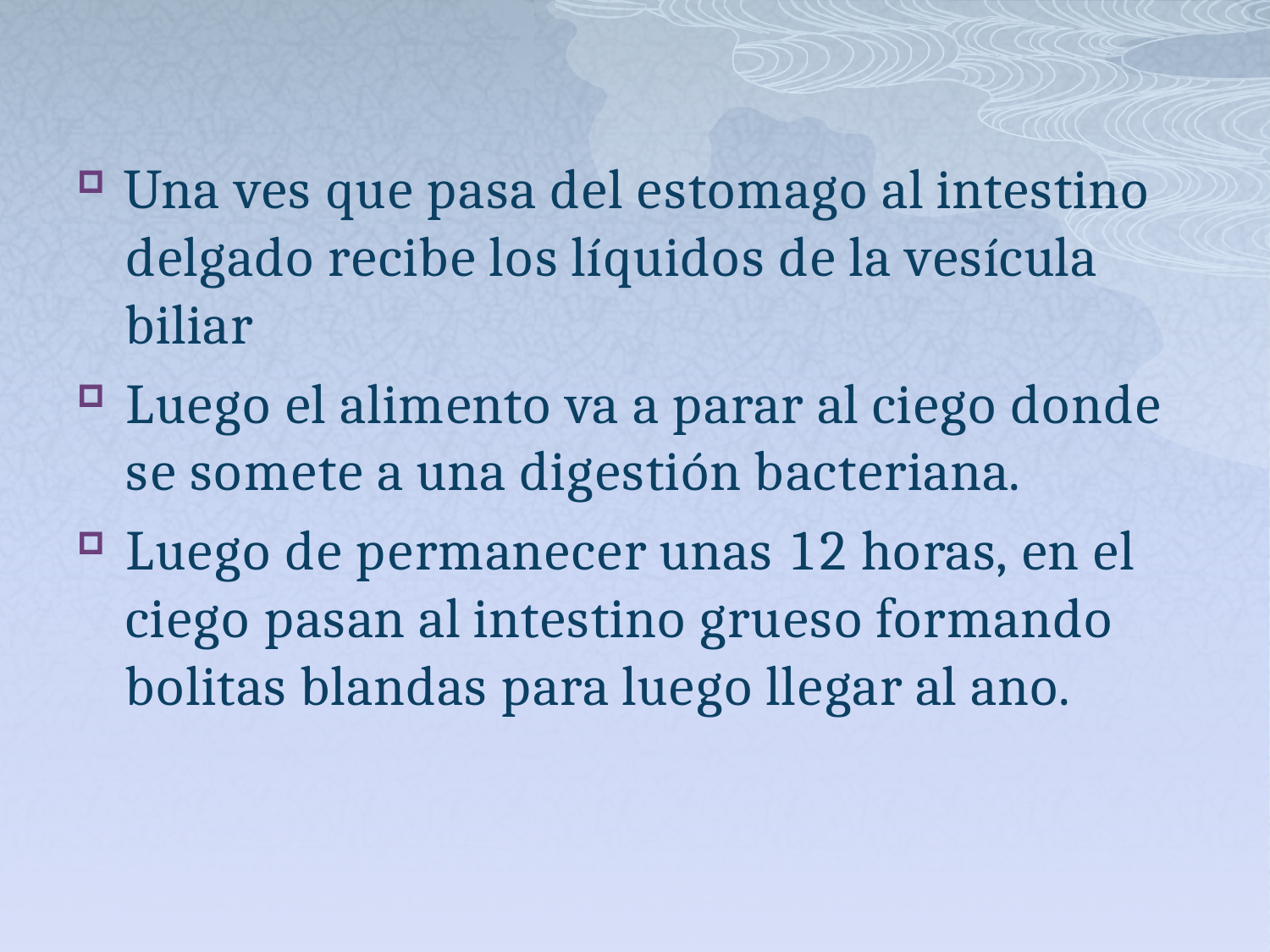

Una ves que pasa del estomago al intestino delgado recibe los líquidos de la vesícula biliar
Luego el alimento va a parar al ciego donde se somete a una digestión bacteriana.
Luego de permanecer unas 12 horas, en el ciego pasan al intestino grueso formando bolitas blandas para luego llegar al ano.